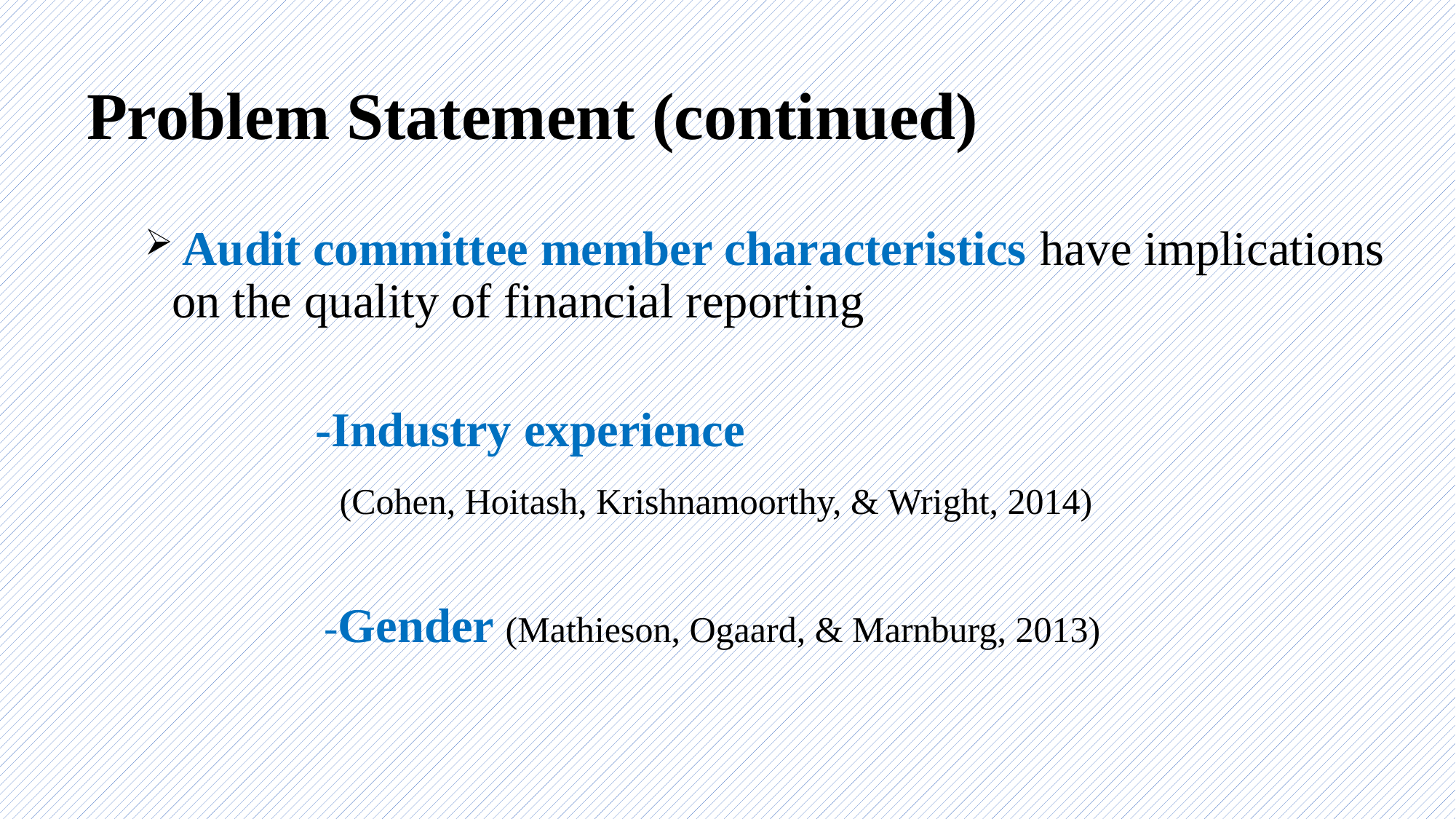

# Problem Statement (continued)
 Audit committee member characteristics have implications on the quality of financial reporting

              -Industry experience
                (Cohen, Hoitash, Krishnamoorthy, & Wright, 2014)

                 -Gender (Mathieson, Ogaard, & Marnburg, 2013)